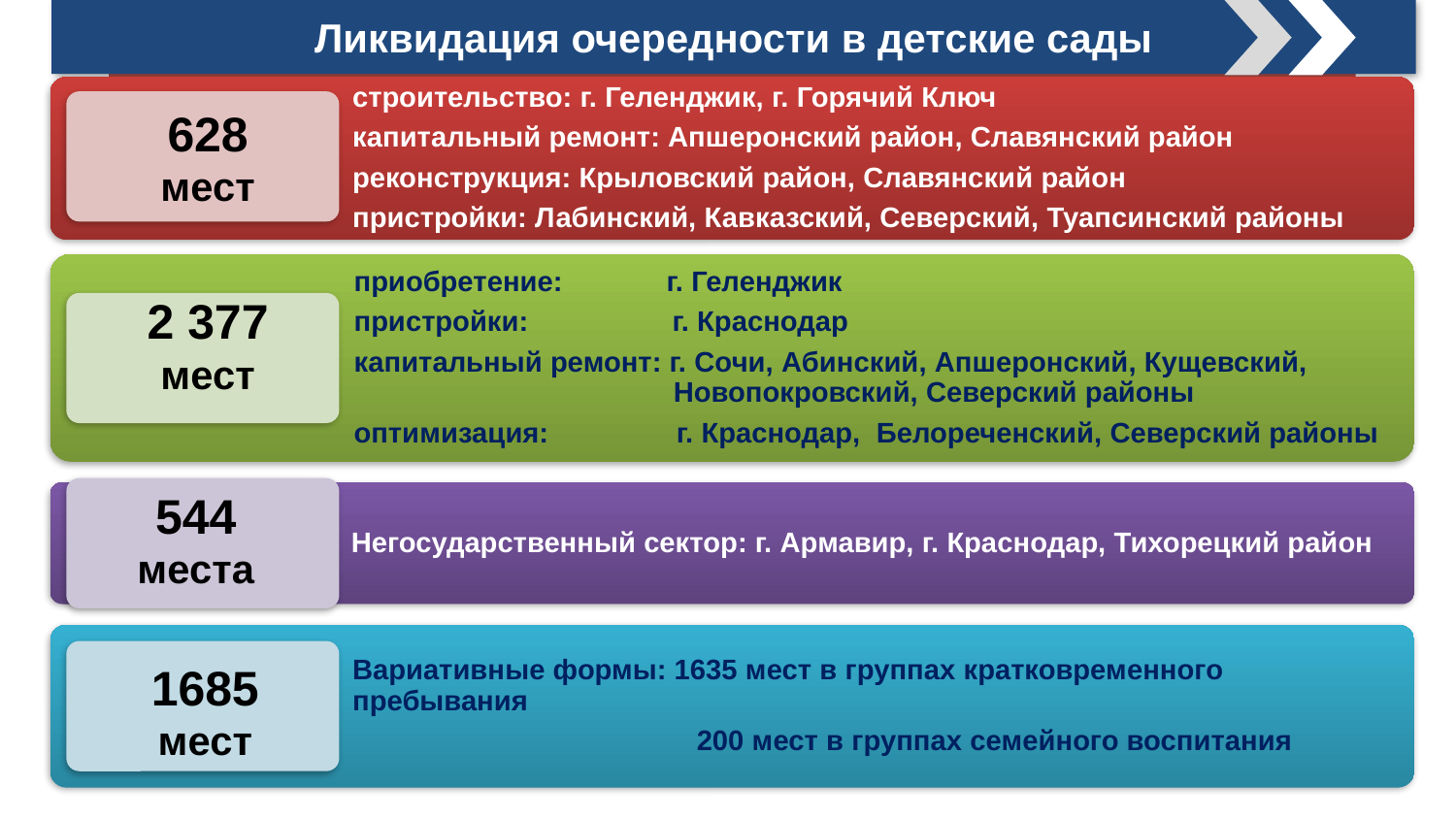

Ликвидация очередности в детские сады

строительство: г. Геленджик, г. Горячий Ключ
капитальный ремонт: Апшеронский район, Славянский район
реконструкция: Крыловский район, Славянский район
пристройки: Лабинский, Кавказский, Северский, Туапсинский районы
приобретение:             г. Геленджик
пристройки:                  г. Краснодар
капитальный ремонт: г. Сочи, Абинский, Апшеронский, Кущевский,
                                        Новопокровский, Северский районы
оптимизация:                г. Краснодар,  Белореченский, Северский районы
Негосударственный сектор: г. Армавир, г. Краснодар, Тихорецкий район
Вариативные формы: 1635 мест в группах кратковременного пребывания
                                           200 мест в группах семейного воспитания
628
мест
2 377
мест
544
места
1685
мест